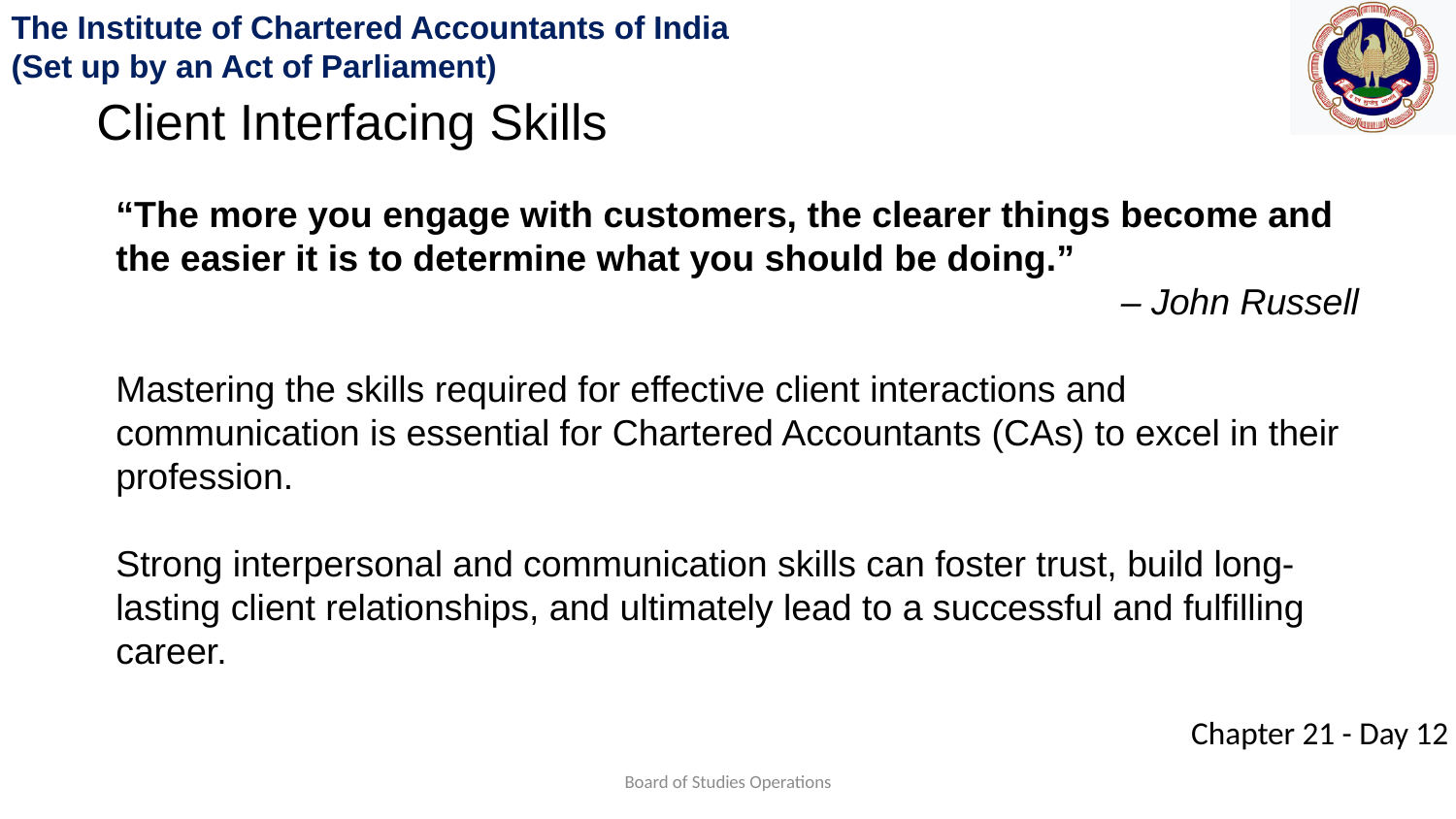

Client Interfacing Skills

“The more you engage with customers, the clearer things become and the easier it is to determine what you should be doing.”
– John Russell

Mastering the skills required for effective client interactions and communication is essential for Chartered Accountants (CAs) to excel in their profession.

Strong interpersonal and communication skills can foster trust, build long-lasting client relationships, and ultimately lead to a successful and fulfilling career.
Board of Studies Operations